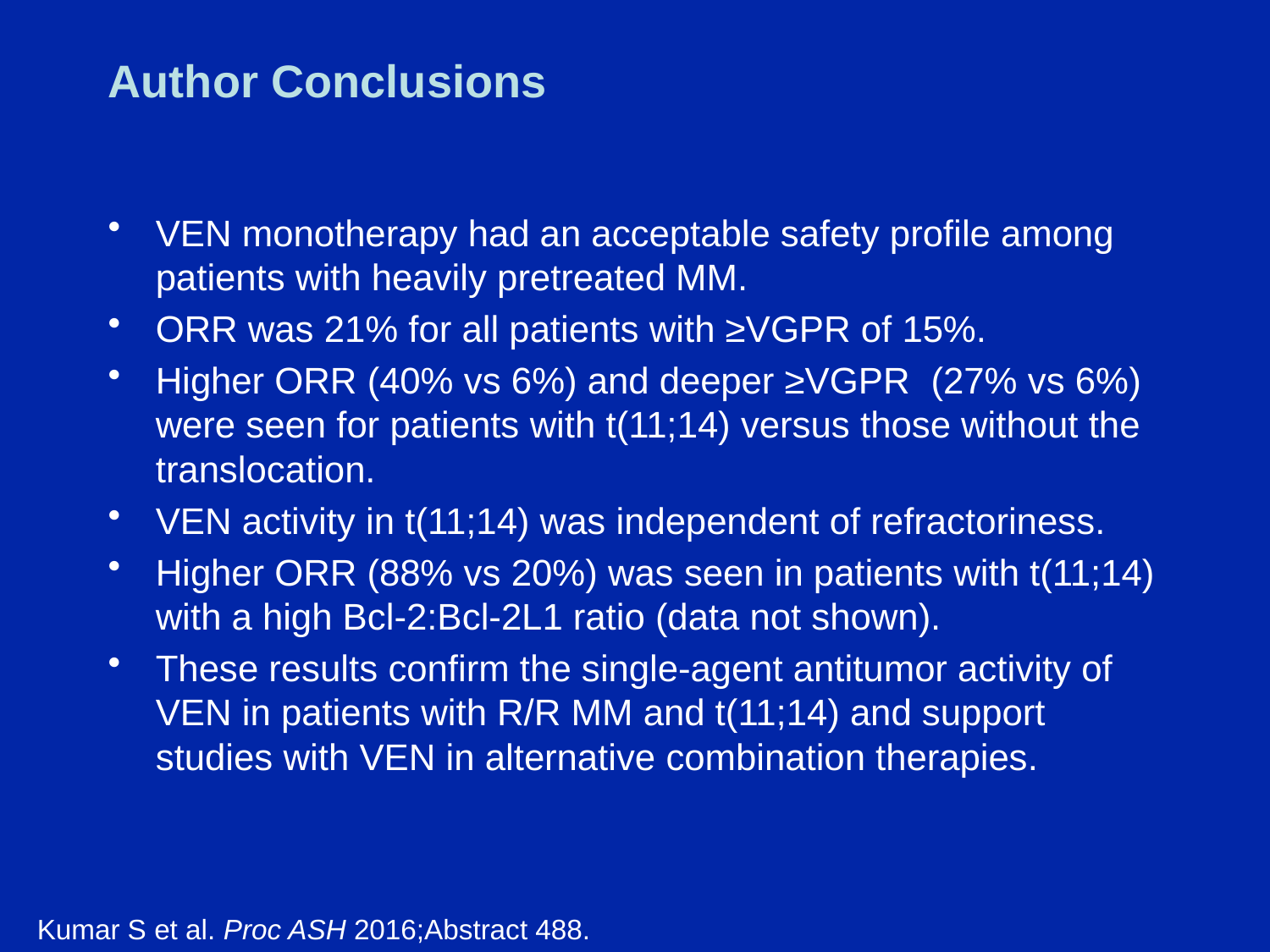

# Author Conclusions
VEN monotherapy had an acceptable safety profile among patients with heavily pretreated MM.
ORR was 21% for all patients with ≥VGPR of 15%.
Higher ORR (40% vs 6%) and deeper ≥VGPR  (27% vs 6%) were seen for patients with t(11;14) versus those without the translocation.
VEN activity in t(11;14) was independent of refractoriness.
Higher ORR (88% vs 20%) was seen in patients with t(11;14) with a high Bcl-2:Bcl-2L1 ratio (data not shown).
These results confirm the single-agent antitumor activity of VEN in patients with R/R MM and t(11;14) and support studies with VEN in alternative combination therapies.
Kumar S et al. Proc ASH 2016;Abstract 488.